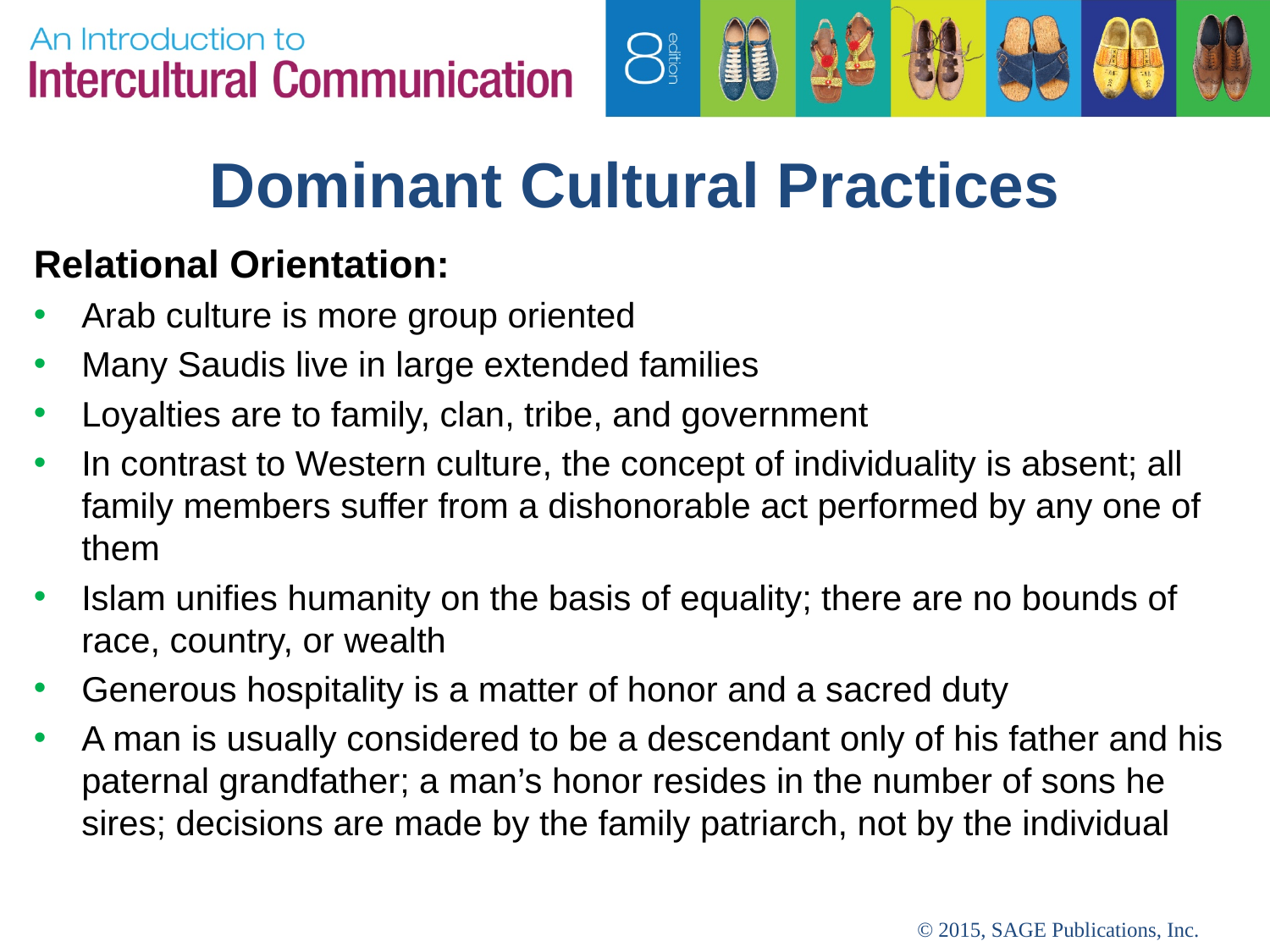

# Dominant Cultural Practices
Relational Orientation:
Arab culture is more group oriented
Many Saudis live in large extended families
Loyalties are to family, clan, tribe, and government
In contrast to Western culture, the concept of individuality is absent; all family members suffer from a dishonorable act performed by any one of them
Islam unifies humanity on the basis of equality; there are no bounds of race, country, or wealth
Generous hospitality is a matter of honor and a sacred duty
A man is usually considered to be a descendant only of his father and his paternal grandfather; a man’s honor resides in the number of sons he sires; decisions are made by the family patriarch, not by the individual
© 2015, SAGE Publications, Inc.